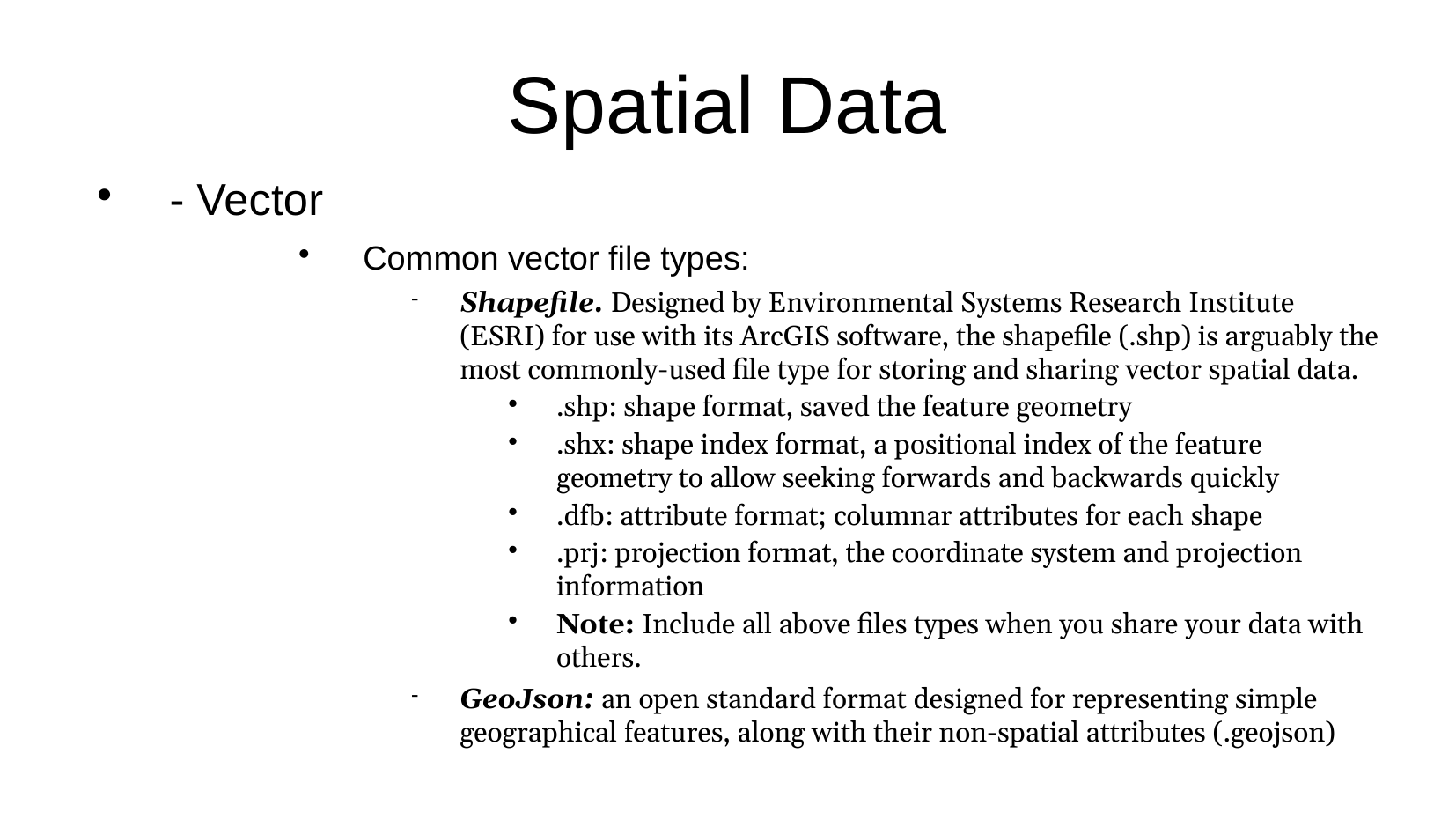

Spatial Data
- Vector
Common vector file types:
Shapefile. Designed by Environmental Systems Research Institute (ESRI) for use with its ArcGIS software, the shapefile (.shp) is arguably the most commonly-used file type for storing and sharing vector spatial data.
.shp: shape format, saved the feature geometry
.shx: shape index format, a positional index of the feature geometry to allow seeking forwards and backwards quickly
.dfb: attribute format; columnar attributes for each shape
.prj: projection format, the coordinate system and projection information
Note: Include all above files types when you share your data with others.
GeoJson: an open standard format designed for representing simple geographical features, along with their non-spatial attributes (.geojson)